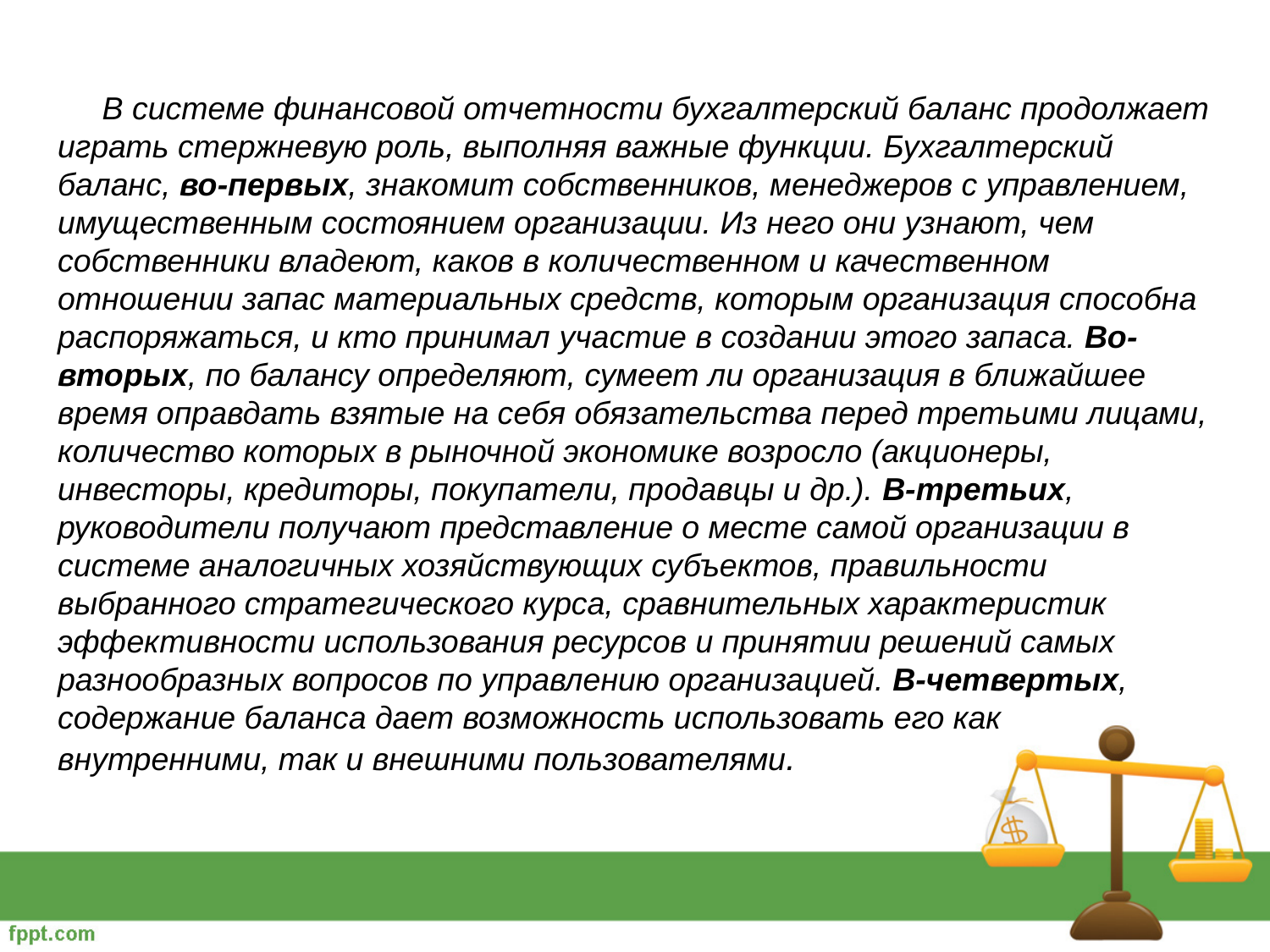

В системе финансовой отчетности бухгалтерский баланс продолжает играть стержневую роль, выполняя важные функции. Бухгалтерский баланс, во-первых, знакомит собственников, менеджеров с управлением, имущественным состоянием организации. Из него они узнают, чем собственники владеют, каков в количественном и качественном отношении запас материальных средств, которым организация способна распоряжаться, и кто принимал участие в создании этого запаса. Во-вторых, по балансу определяют, сумеет ли организация в ближайшее время оправдать взятые на себя обязательства перед третьими лицами, количество которых в рыночной экономике возросло (акционеры, инвесторы, кредиторы, покупатели, продавцы и др.). В-третьих, руководители получают представление о месте самой организации в системе аналогичных хозяйствующих субъектов, правильности выбранного стратегического курса, сравнительных характеристик эффективности использования ресурсов и принятии решений самых разнообразных вопросов по управлению организацией. В-четвертых, содержание баланса дает возможность использовать его как внутренними, так и внешними пользователями.